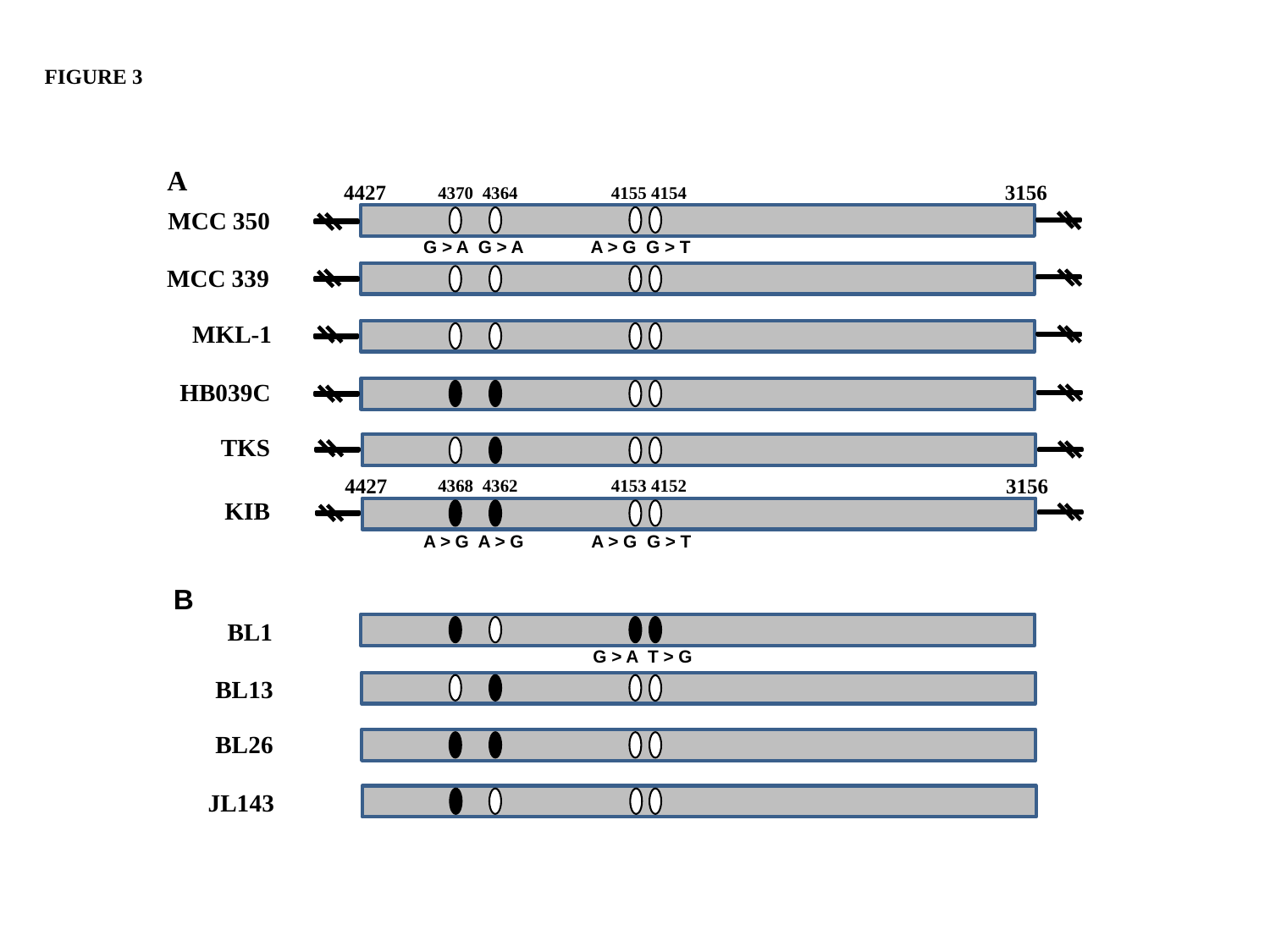

FIGURE 3
A
      4427                                                                                                                     3156
   4370  4364                     4155 4154
MCC 350

 G > A  G > A              A > G  G > T
MCC 339

      4427                                                                                                                     3156
   4368  4362                     4153 4152
KIB

 A > G  A > G              A > G  G > T
MKL-1

HB039C

TKS

B
BL1

                            G > A  T > G
BL13

BL26

JL143